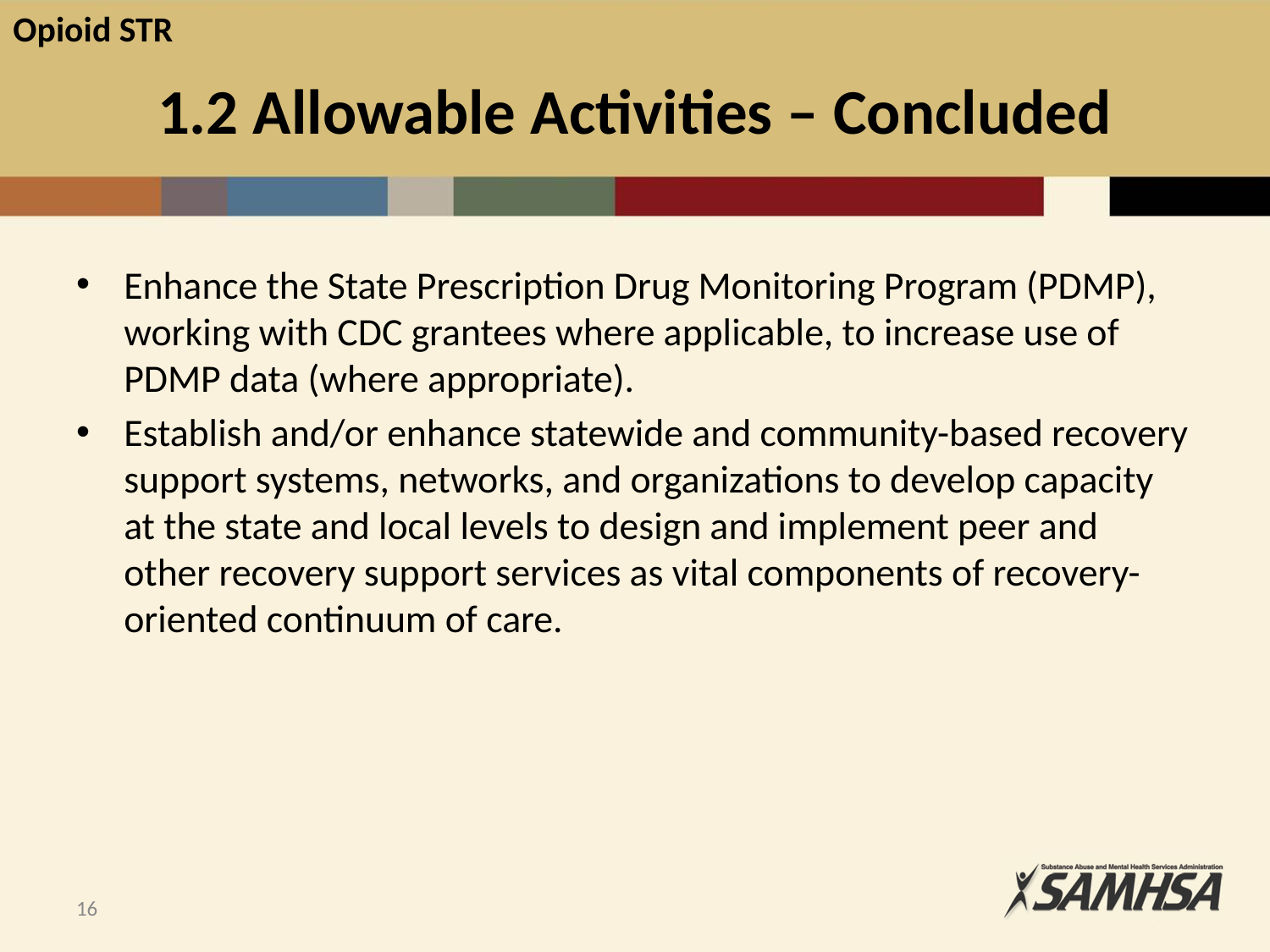

# 1.2 Allowable Activities – Concluded
Enhance the State Prescription Drug Monitoring Program (PDMP), working with CDC grantees where applicable, to increase use of PDMP data (where appropriate).
Establish and/or enhance statewide and community-based recovery support systems, networks, and organizations to develop capacity at the state and local levels to design and implement peer and other recovery support services as vital components of recovery-oriented continuum of care.
16